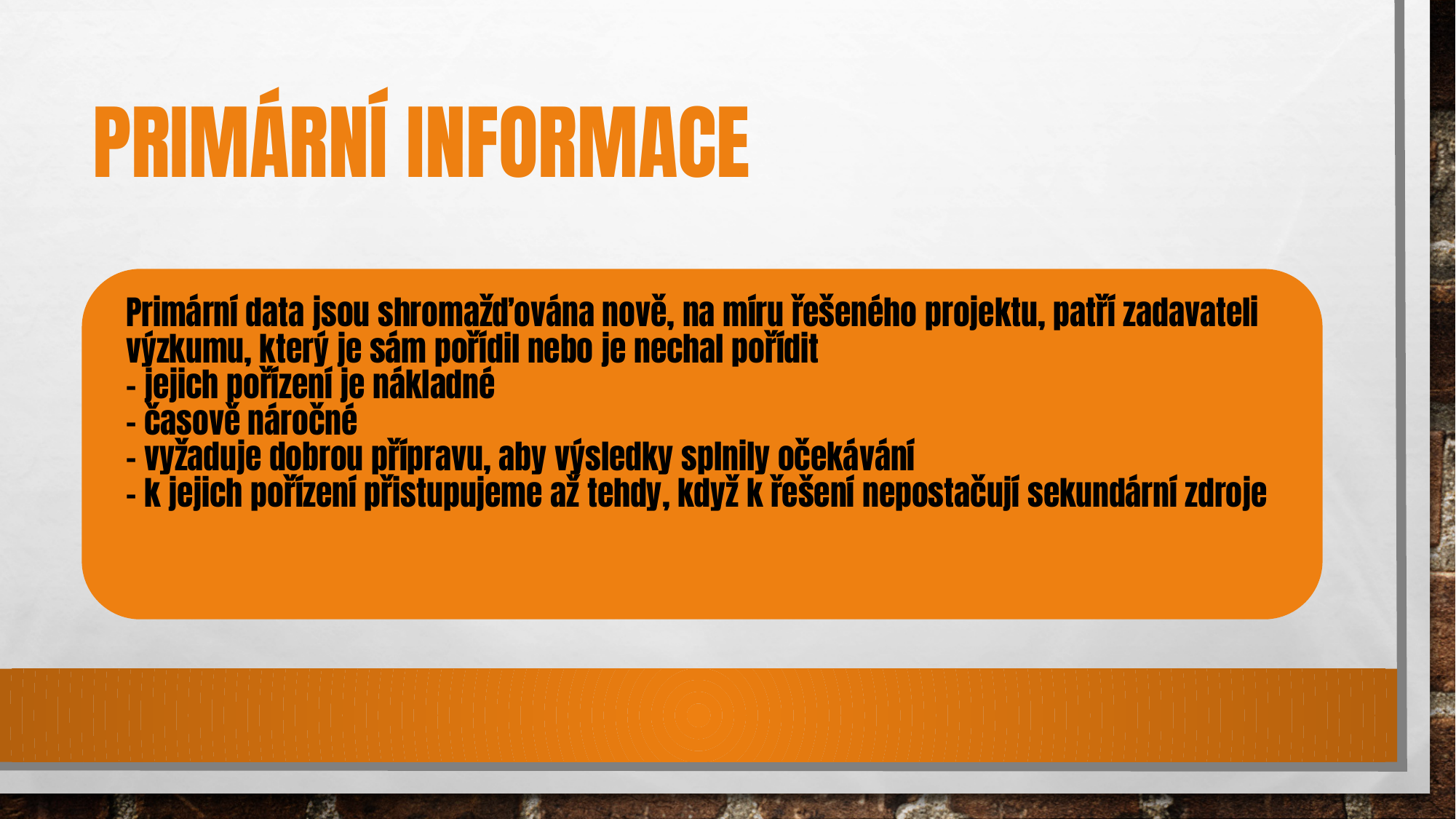

# Primární informace
Primární data jsou shromažďována nově, na míru řešeného projektu, patří zadavateli
výzkumu, který je sám pořídil nebo je nechal pořídit
- jejich pořízení je nákladné
- časově náročné
- vyžaduje dobrou přípravu, aby výsledky splnily očekávání
- k jejich pořízení přistupujeme až tehdy, když k řešení nepostačují sekundární zdroje